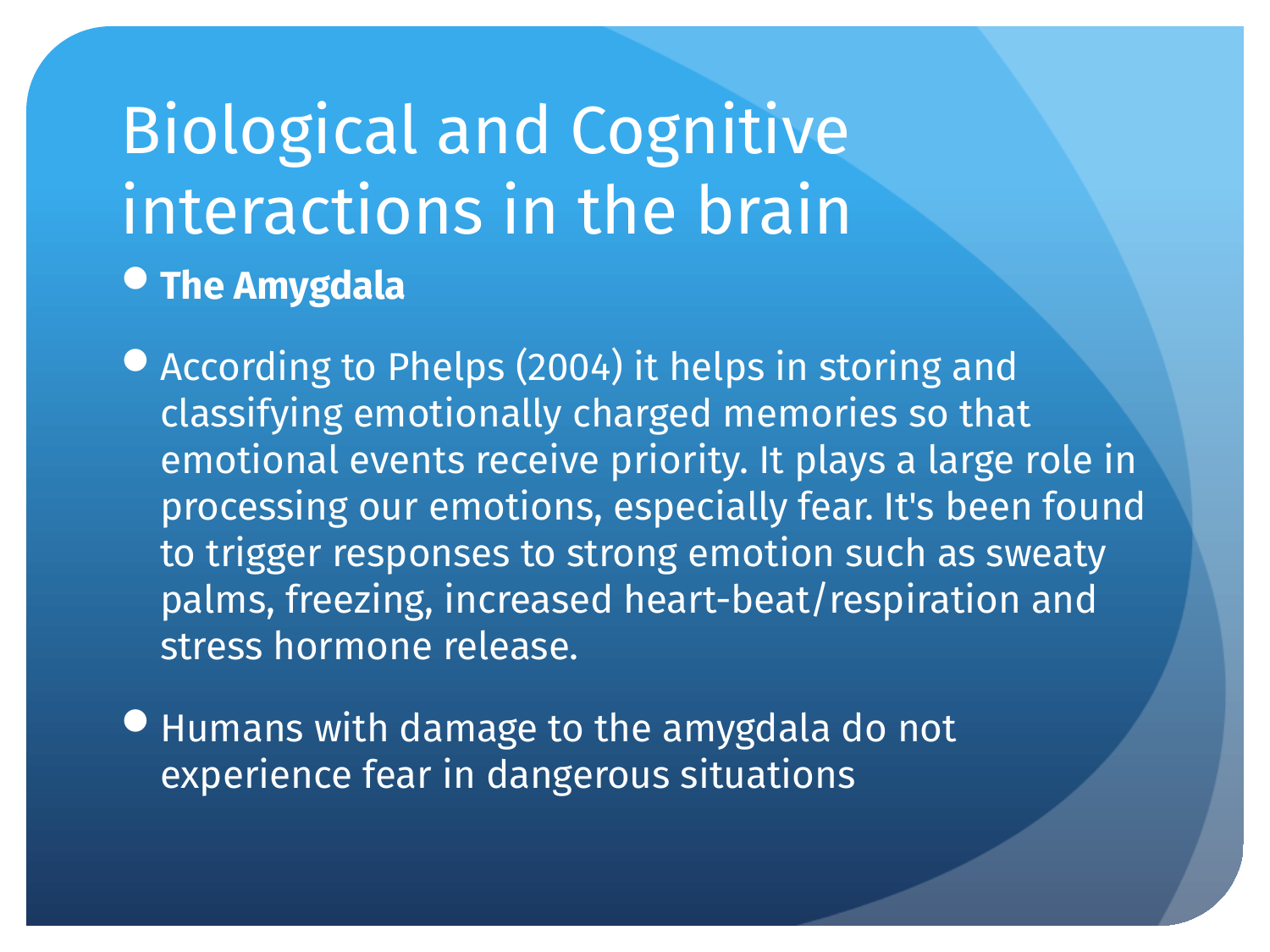

# Biological and Cognitive interactions in the brain
The Amygdala
According to Phelps (2004) it helps in storing and classifying emotionally charged memories so that emotional events receive priority. It plays a large role in processing our emotions, especially fear. It's been found to trigger responses to strong emotion such as sweaty palms, freezing, increased heart-beat/respiration and stress hormone release.
Humans with damage to the amygdala do not experience fear in dangerous situations